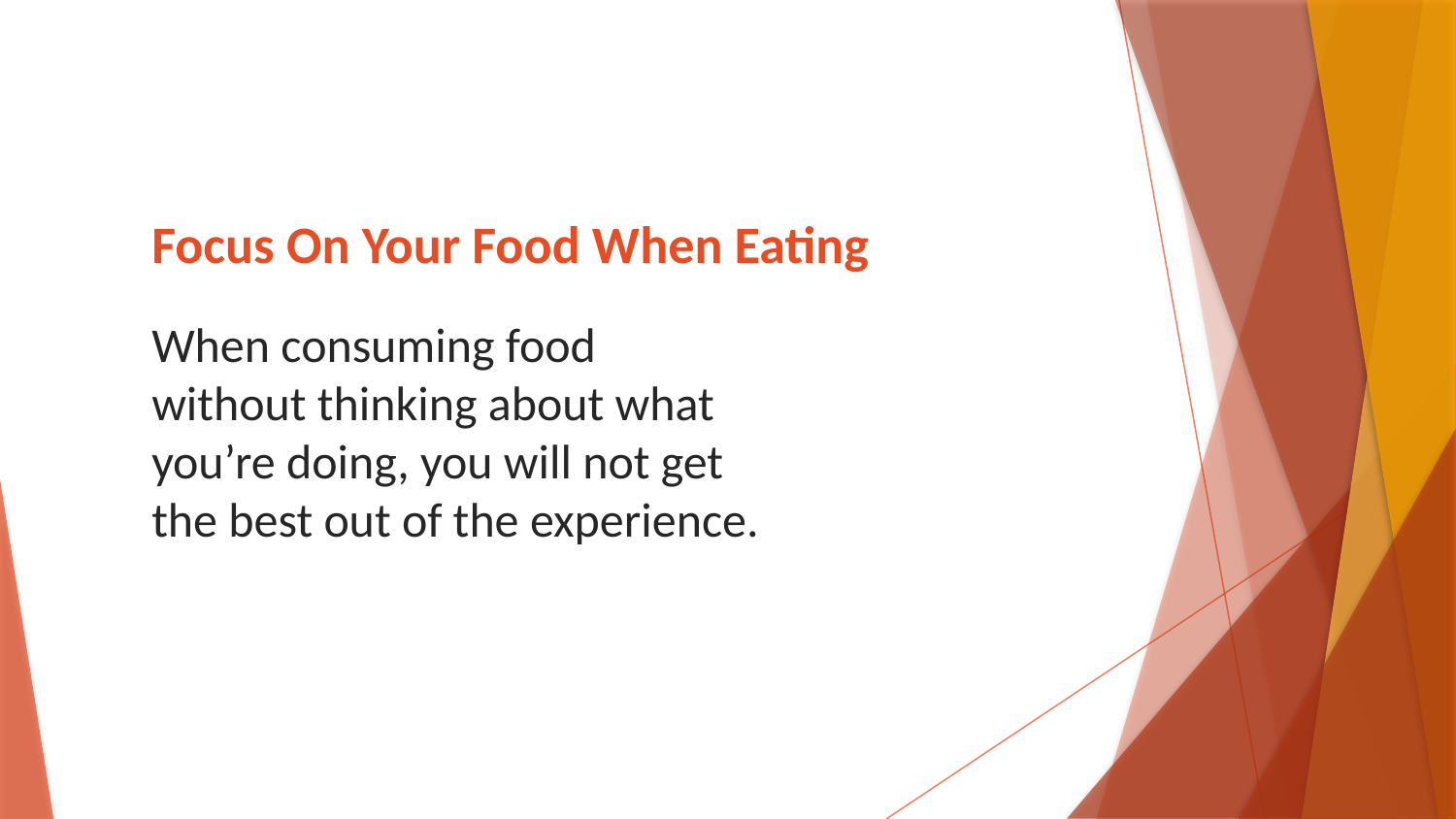

# Focus On Your Food When Eating
When consuming food without thinking about what you’re doing, you will not get the best out of the experience.